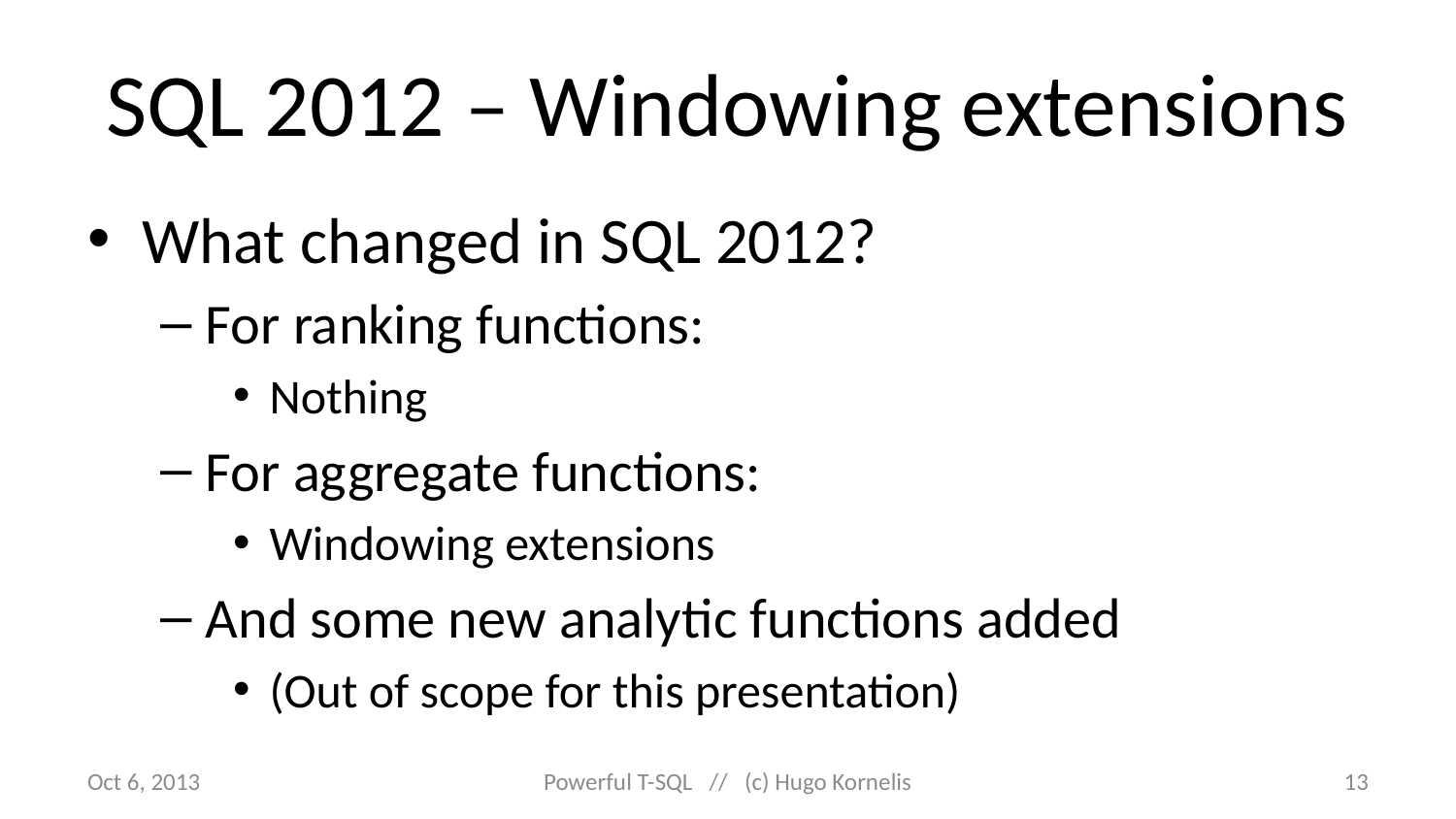

# SQL 2012 – Windowing extensions
What changed in SQL 2012?
For ranking functions:
Nothing
For aggregate functions:
Windowing extensions
And some new analytic functions added
(Out of scope for this presentation)
Oct 6, 2013
Powerful T-SQL   //   (c) Hugo Kornelis
13